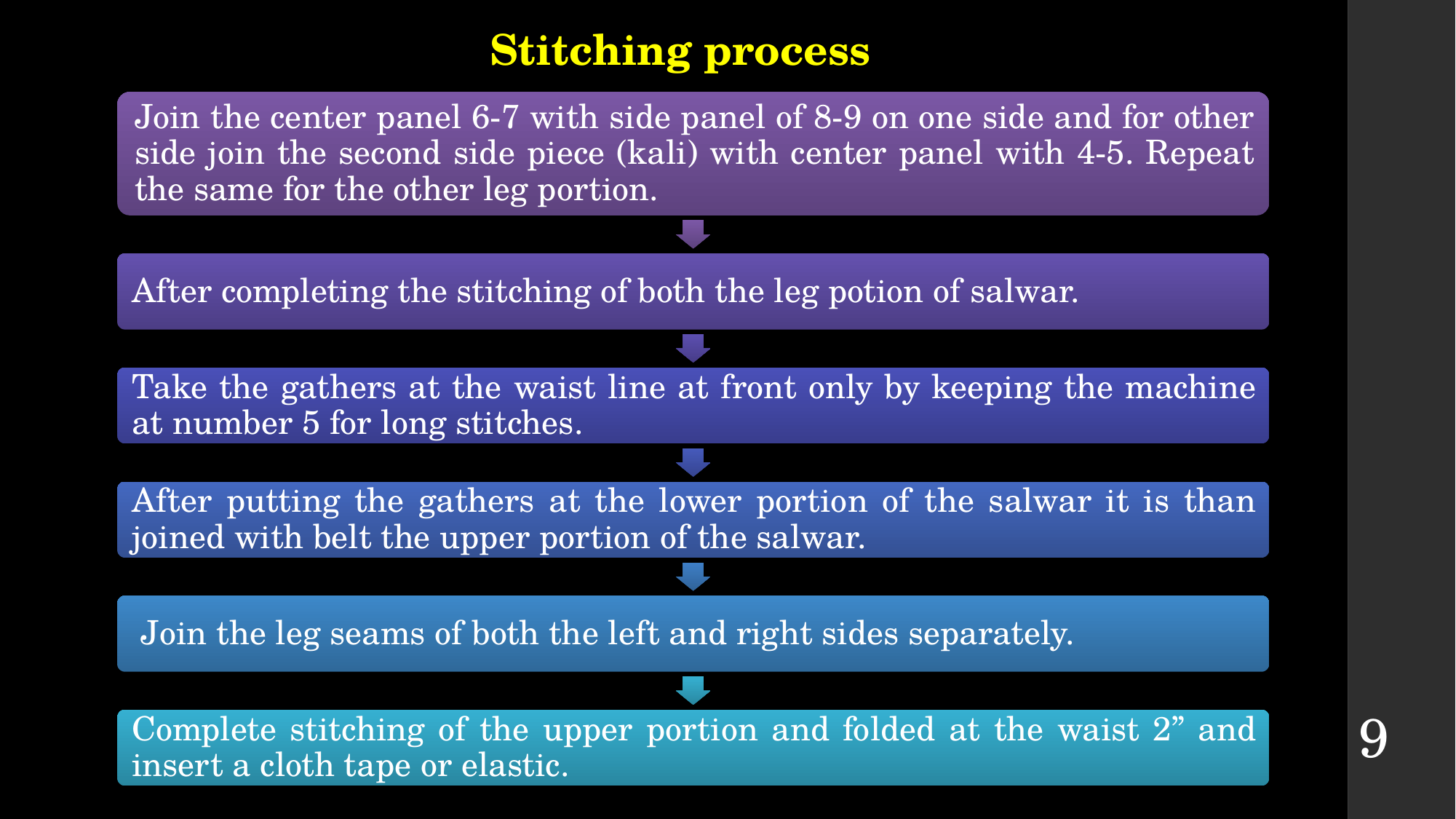

Stitching process
Join the center panel 6-7 with side panel of 8-9 on one side and for other side join the second side piece (kali) with center panel with 4-5. Repeat the same for the other leg portion.

After completing the stitching of both the leg potion of salwar.

Take the gathers at the waist line at front only by keeping the machine at number 5 for long stitches.

After putting the gathers at the lower portion of the salwar it is than joined with belt the upper portion of the salwar.

 Join the leg seams of both the left and right sides separately.

Complete stitching of the upper portion and folded at the waist 2” and insert a cloth tape or elastic.
9